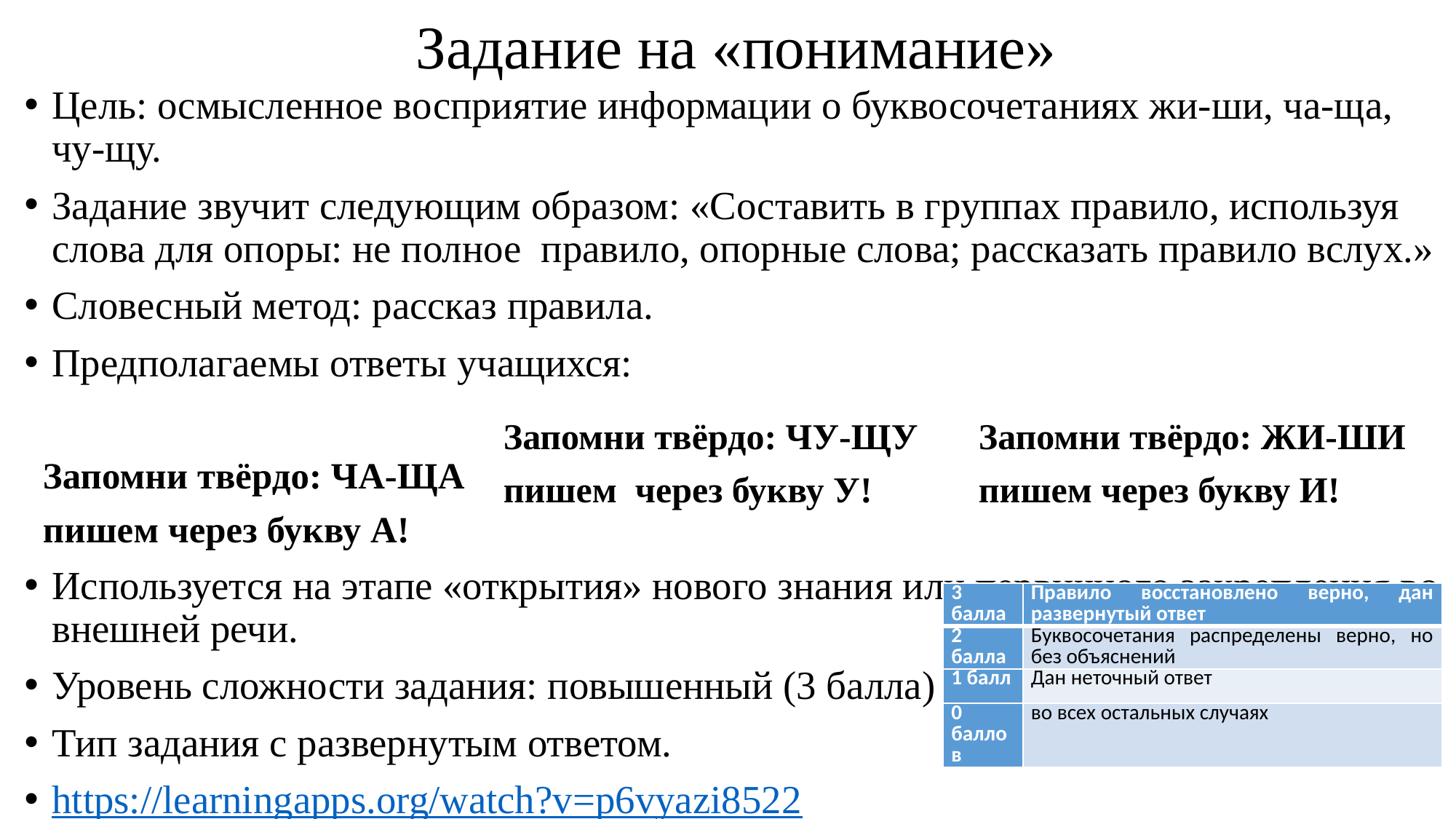

# Задание на «понимание»
Цель: осмысленное восприятие информации о буквосочетаниях жи-ши, ча-ща, чу-щу.
Задание звучит следующим образом: «Составить в группах правило, используя слова для опоры: не полное  правило, опорные слова; рассказать правило вслух.»
Словесный метод: рассказ правила.
Предполагаемы ответы учащихся:

  Запомни твёрдо: ЧА-ЩА
  пишем через букву А!
Используется на этапе «открытия» нового знания или первичного закрепления во внешней речи.
Уровень сложности задания: повышенный (3 балла)
Тип задания с развернутым ответом.
https://learningapps.org/watch?v=p6vyazi8522

Запомни твёрдо: ЧУ-ЩУ
пишем  через букву У!

Запомни твёрдо: ЖИ-ШИ
пишем через букву И!

| 3 балла | Правило восстановлено верно, дан развернутый ответ |
| --- | --- |
| 2 балла | Буквосочетания распределены верно, но без объяснений |
| 1 балл | Дан неточный ответ |
| 0 баллов | во всех остальных случаях |